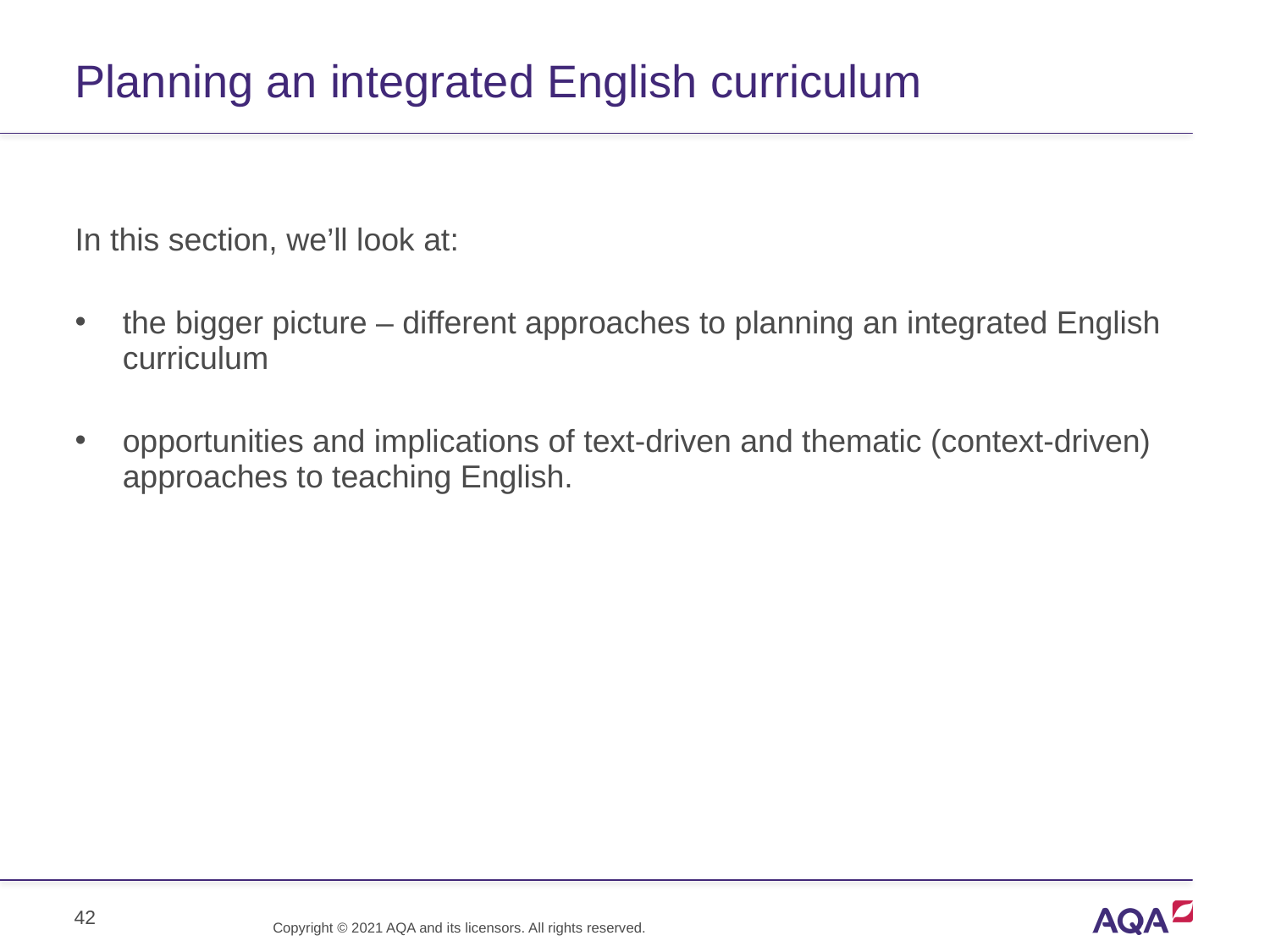

# Planning an integrated English curriculum
In this section, we’ll look at:

the bigger picture – different approaches to planning an integrated English curriculum

opportunities and implications of text-driven and thematic (context-driven) approaches to teaching English.

42
Copyright © 2021 AQA and its licensors. All rights reserved.